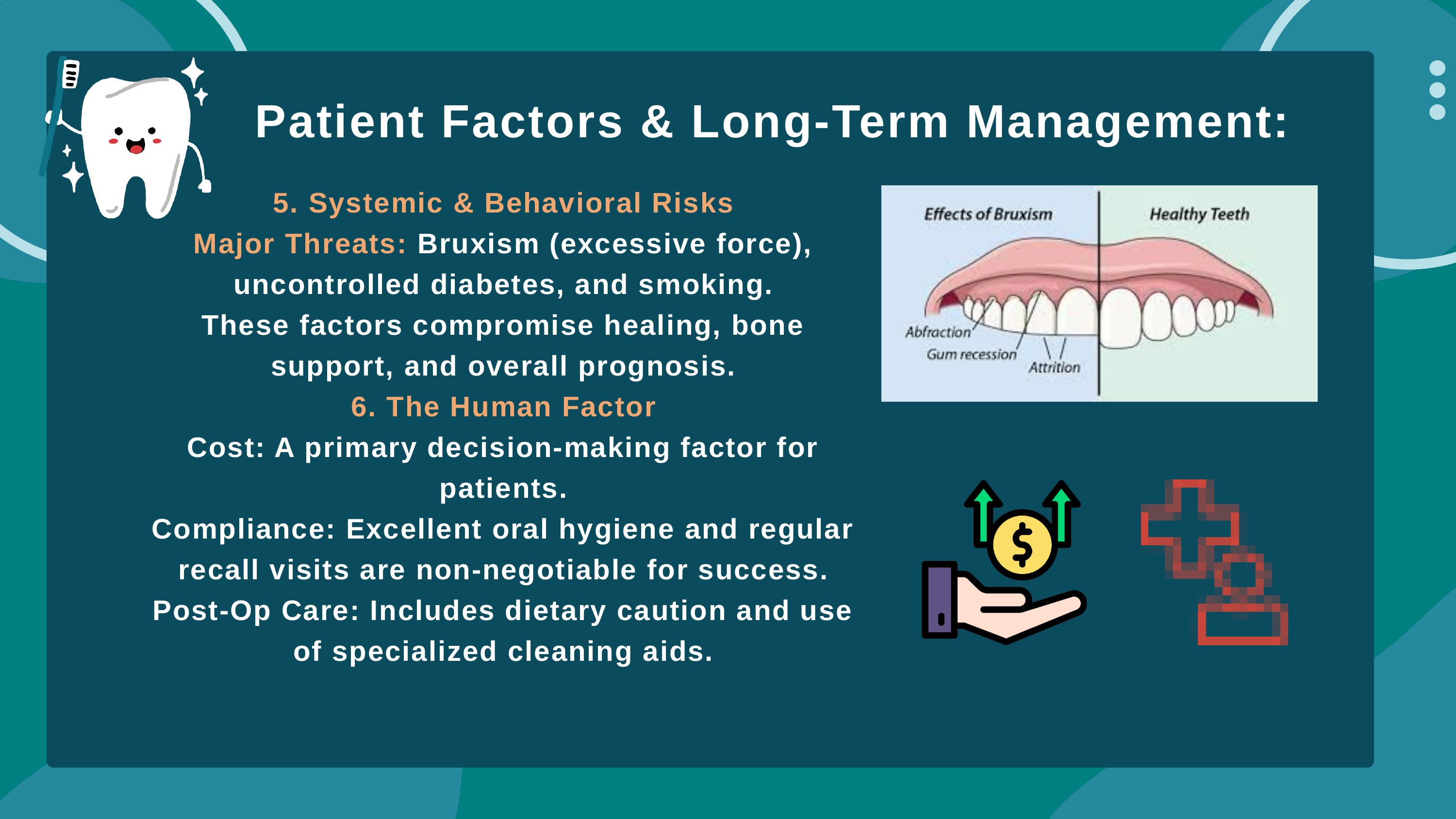

Patient Factors & Long-Term Management:
5. Systemic & Behavioral Risks
Major Threats: Bruxism (excessive force), uncontrolled diabetes, and smoking.
These factors compromise healing, bone support, and overall prognosis.
6. The Human Factor
Cost: A primary decision-making factor for patients.
Compliance: Excellent oral hygiene and regular recall visits are non-negotiable for success.
Post-Op Care: Includes dietary caution and use of specialized cleaning aids.